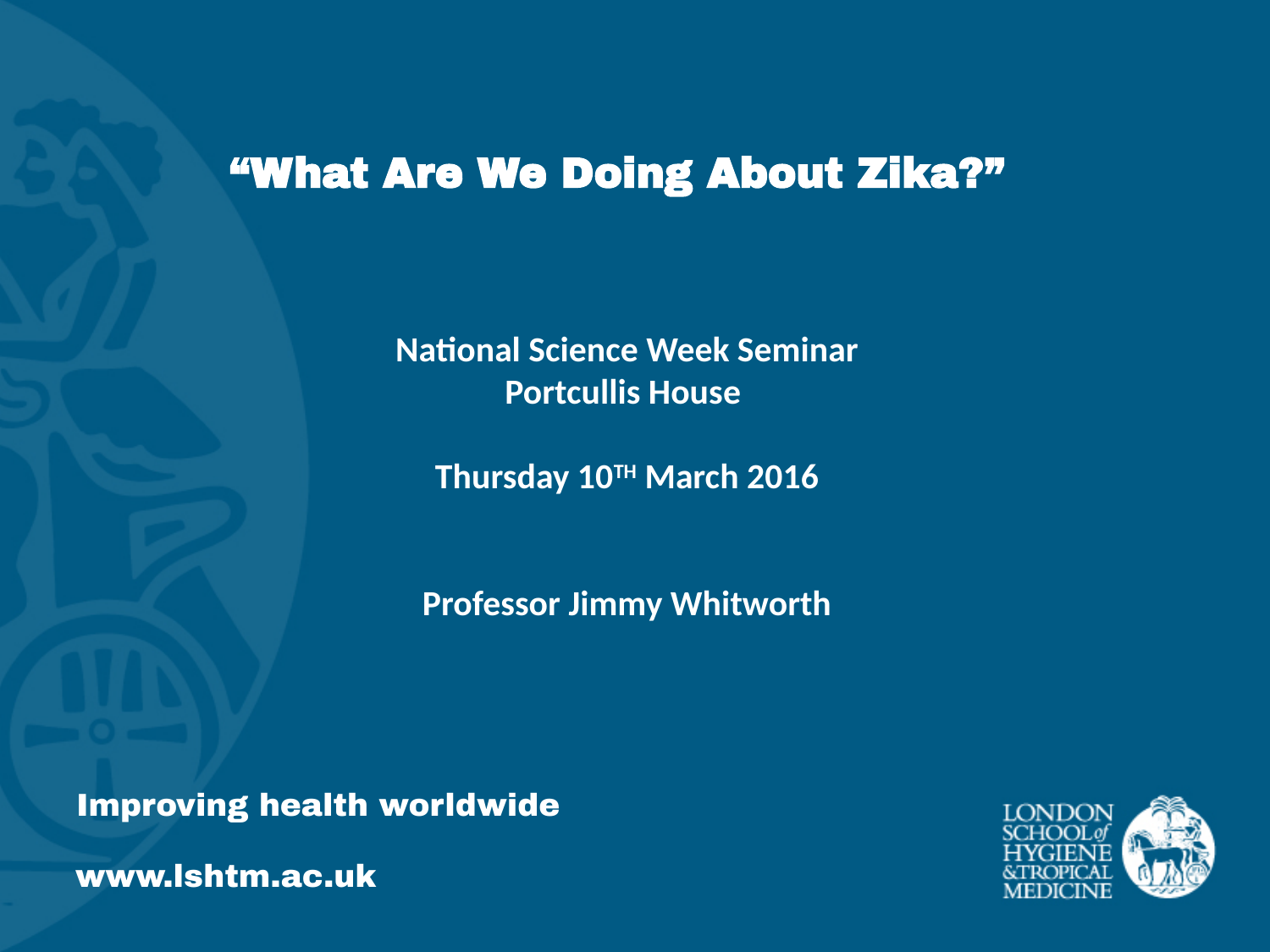

# “What Are We Doing About Zika?”
National Science Week Seminar
Portcullis House

Thursday 10TH March 2016

Professor Jimmy Whitworth

Improving health worldwide
www.lshtm.ac.uk